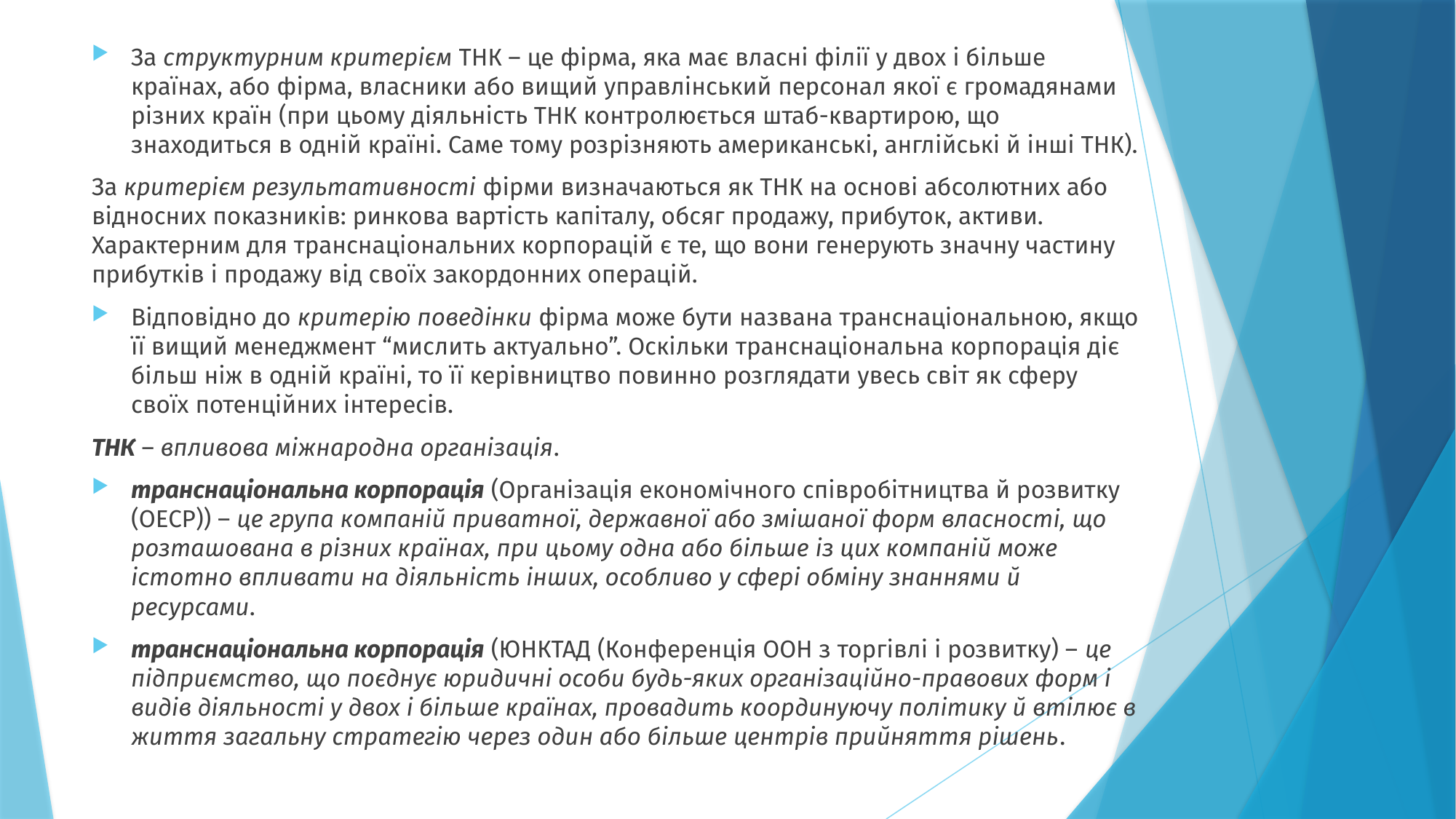

За структурним критерієм ТНК – це фірма, яка має власні філії у двох і більше країнах, або фірма, власники або вищий управлінський персонал якої є громадянами різних країн (при цьому діяльність ТНК контролюється штаб-квартирою, що знаходиться в одній країні. Саме тому розрізняють американські, англійські й інші ТНК).
За критерієм результативності фірми визначаються як ТНК на основі абсолютних або відносних показників: ринкова вартість капіталу, обсяг продажу, прибуток, активи. Характерним для транснаціональних корпорацій є те, що вони генерують значну частину прибутків і продажу від своїх закордонних операцій.
Відповідно до критерію поведінки фірма може бути названа транснаціональною, якщо її вищий менеджмент “мислить актуально”. Оскільки транснаціональна корпорація діє більш ніж в одній країні, то її керівництво повинно розглядати увесь світ як сферу своїх потенційних інтересів.
ТНК – впливова міжнародна організація.
транснаціональна корпорація (Організація економічного співробітництва й розвитку (ОЕСР)) – це група компаній приватної, державної або змішаної форм власності, що розташована в різних країнах, при цьому одна або більше із цих компаній може істотно впливати на діяльність інших, особливо у сфері обміну знаннями й ресурсами.
транснаціональна корпорація (ЮНКТАД (Конференція ООН з торгівлі і розвитку) – це підприємство, що поєднує юридичні особи будь-яких організаційно-правових форм і видів діяльності у двох і більше країнах, провадить координуючу політику й втілює в життя загальну стратегію через один або більше центрів прийняття рішень.